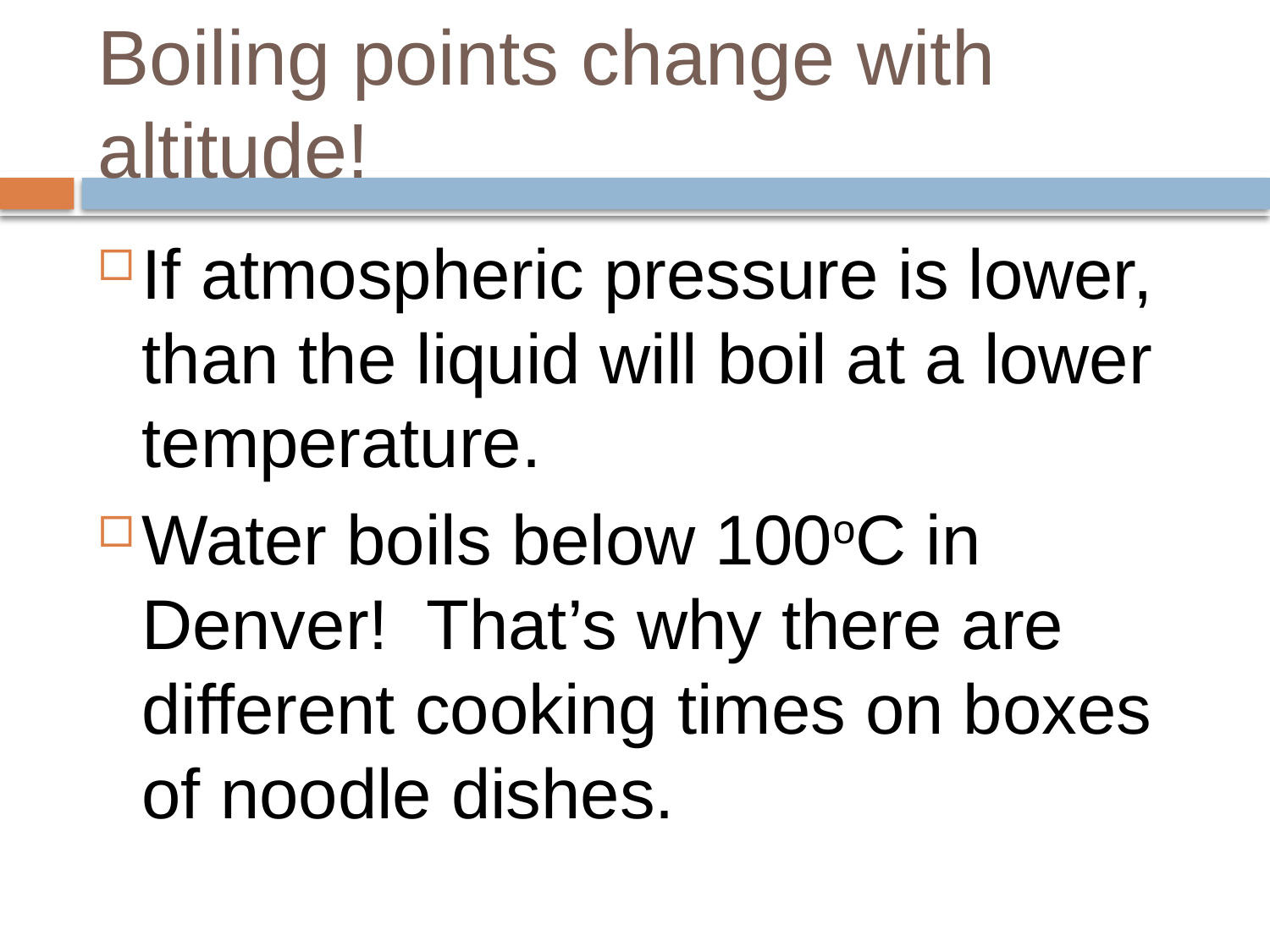

# Boiling points change with altitude!
If atmospheric pressure is lower, than the liquid will boil at a lower temperature.
Water boils below 100oC in Denver!  That’s why there are different cooking times on boxes of noodle dishes.